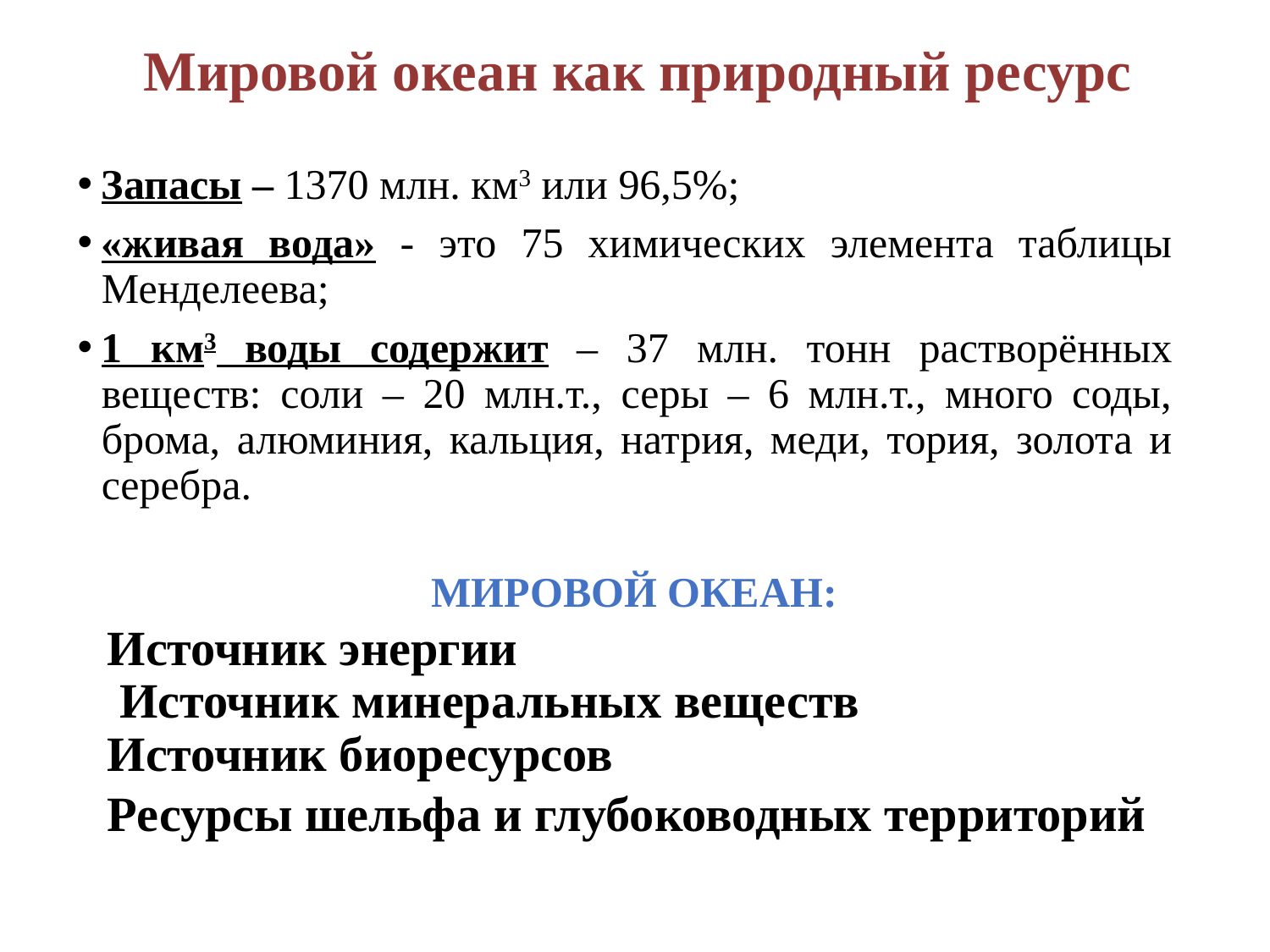

# Мировой океан как природный ресурс
Запасы – 1370 млн. км3 или 96,5%;
«живая вода» - это 75 химических элемента таблицы Менделеева;
1 км3 воды содержит – 37 млн. тонн растворённых веществ: соли – 20 млн.т., серы – 6 млн.т., много соды, брома, алюминия, кальция, натрия, меди, тория, золота и серебра.
МИРОВОЙ ОКЕАН:
Источник энергии
 Источник минеральных веществ
Источник биоресурсов
Ресурсы шельфа и глубоководных территорий